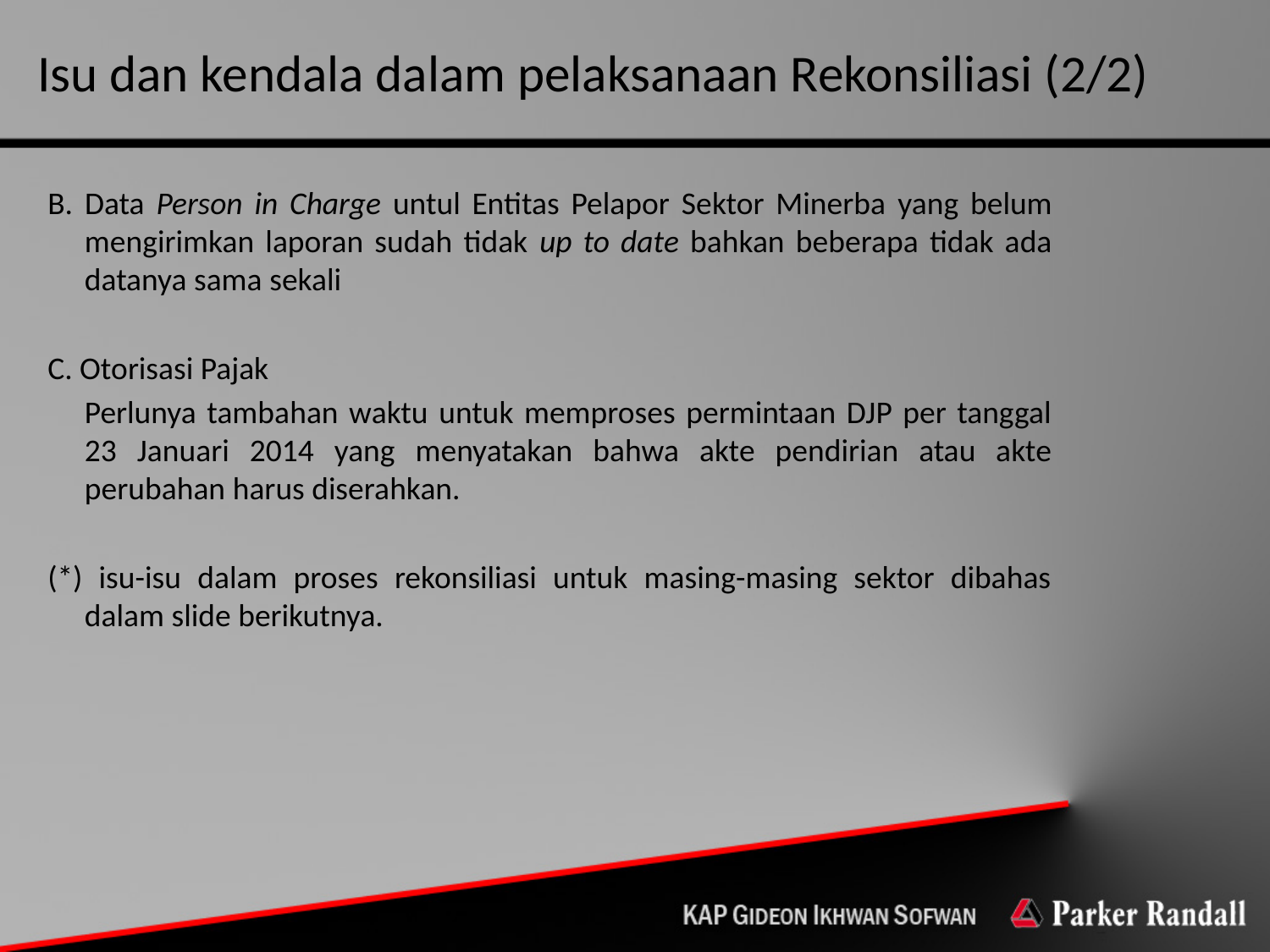

Isu dan kendala dalam pelaksanaan Rekonsiliasi (2/2)
B. Data Person in Charge untul Entitas Pelapor Sektor Minerba yang belum mengirimkan laporan sudah tidak up to date bahkan beberapa tidak ada datanya sama sekali

C. Otorisasi Pajak
Perlunya tambahan waktu untuk memproses permintaan DJP per tanggal 23 Januari 2014 yang menyatakan bahwa akte pendirian atau akte perubahan harus diserahkan.

(*) isu-isu dalam proses rekonsiliasi untuk masing-masing sektor dibahas dalam slide berikutnya.